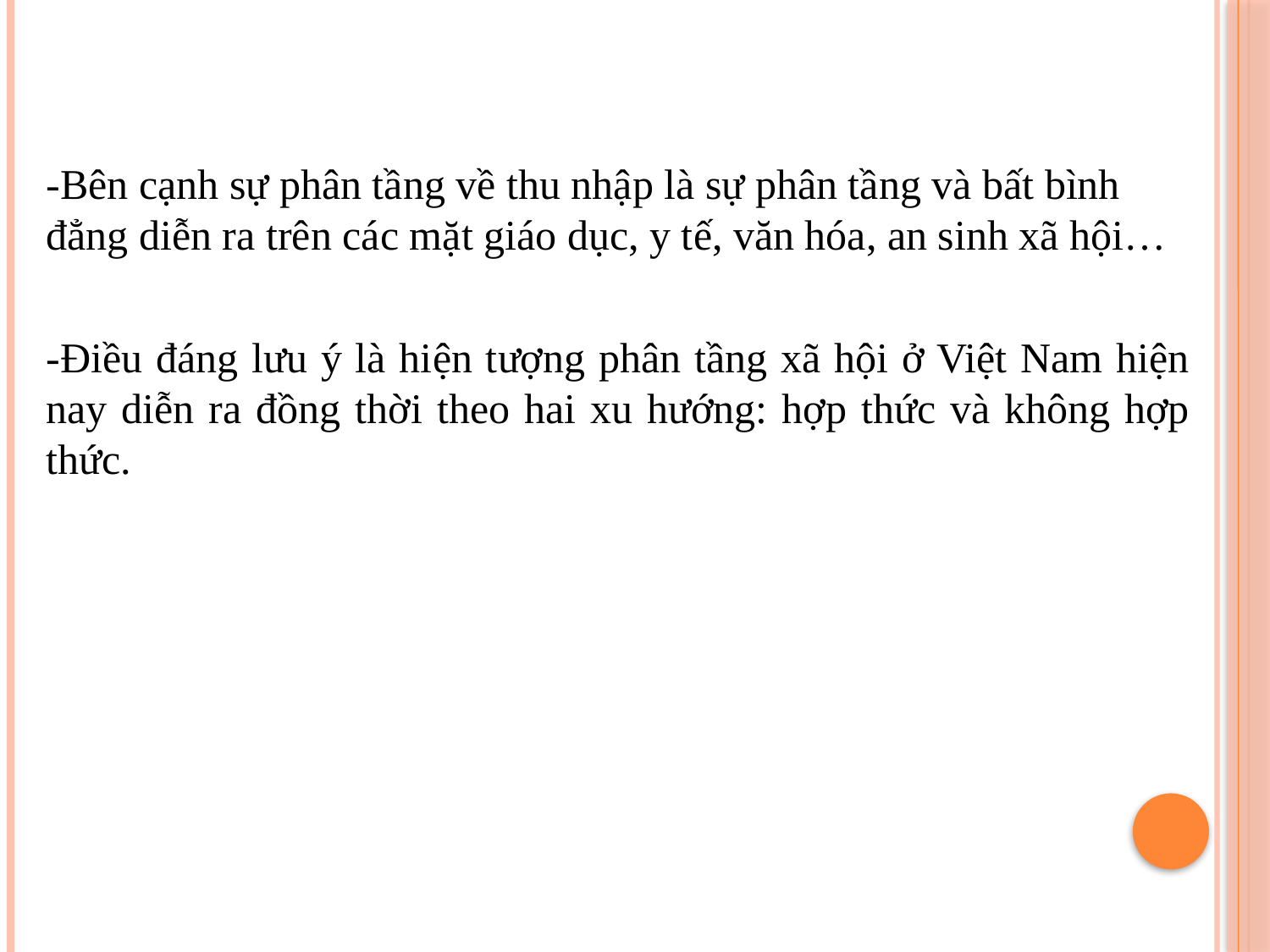

#
-Bên cạnh sự phân tầng về thu nhập là sự phân tầng và bất bình đẳng diễn ra trên các mặt giáo dục, y tế, văn hóa, an sinh xã hội…

-Điều đáng lưu ý là hiện tượng phân tầng xã hội ở Việt Nam hiện nay diễn ra đồng thời theo hai xu hướng: hợp thức và không hợp thức.